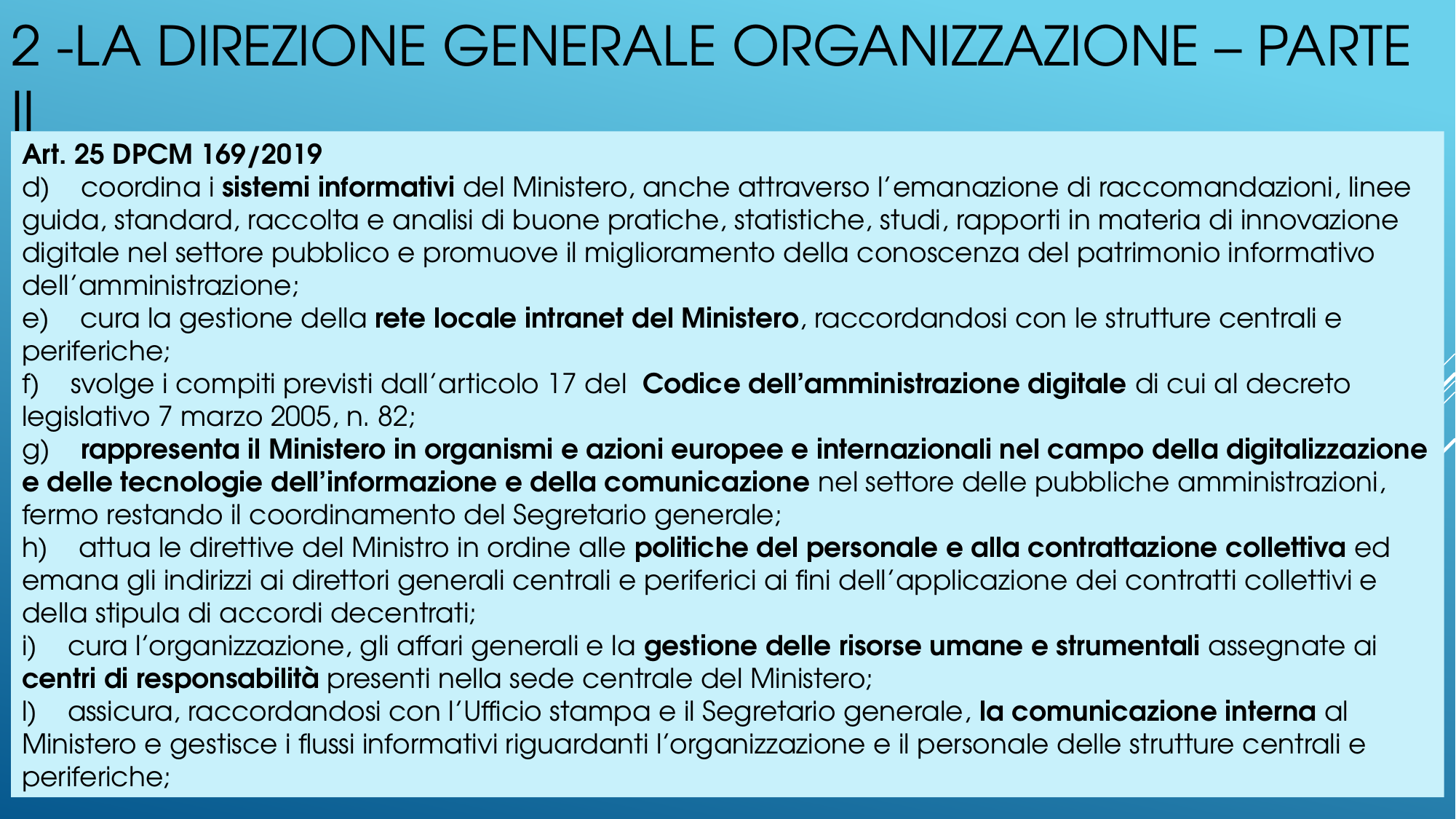

# 2 -LA DIREZIONE GENERALE organizzazione – parte II
Art. 25 DPCM 169/2019
d)    coordina i sistemi informativi del Ministero, anche attraverso l’emanazione di raccomandazioni, linee guida, standard, raccolta e analisi di buone pratiche, statistiche, studi, rapporti in materia di innovazione digitale nel settore pubblico e promuove il miglioramento della conoscenza del patrimonio informativo dell’amministrazione;
e)    cura la gestione della rete locale intranet del Ministero, raccordandosi con le strutture centrali e periferiche;
f)    svolge i compiti previsti dall’articolo 17 del  Codice dell’amministrazione digitale di cui al decreto legislativo 7 marzo 2005, n. 82;
g)    rappresenta il Ministero in organismi e azioni europee e internazionali nel campo della digitalizzazione e delle tecnologie dell’informazione e della comunicazione nel settore delle pubbliche amministrazioni, fermo restando il coordinamento del Segretario generale;
h)    attua le direttive del Ministro in ordine alle politiche del personale e alla contrattazione collettiva ed emana gli indirizzi ai direttori generali centrali e periferici ai fini dell’applicazione dei contratti collettivi e della stipula di accordi decentrati;
i)    cura l’organizzazione, gli affari generali e la gestione delle risorse umane e strumentali assegnate ai centri di responsabilità presenti nella sede centrale del Ministero;
l)    assicura, raccordandosi con l’Ufficio stampa e il Segretario generale, la comunicazione interna al Ministero e gestisce i flussi informativi riguardanti l’organizzazione e il personale delle strutture centrali e periferiche;